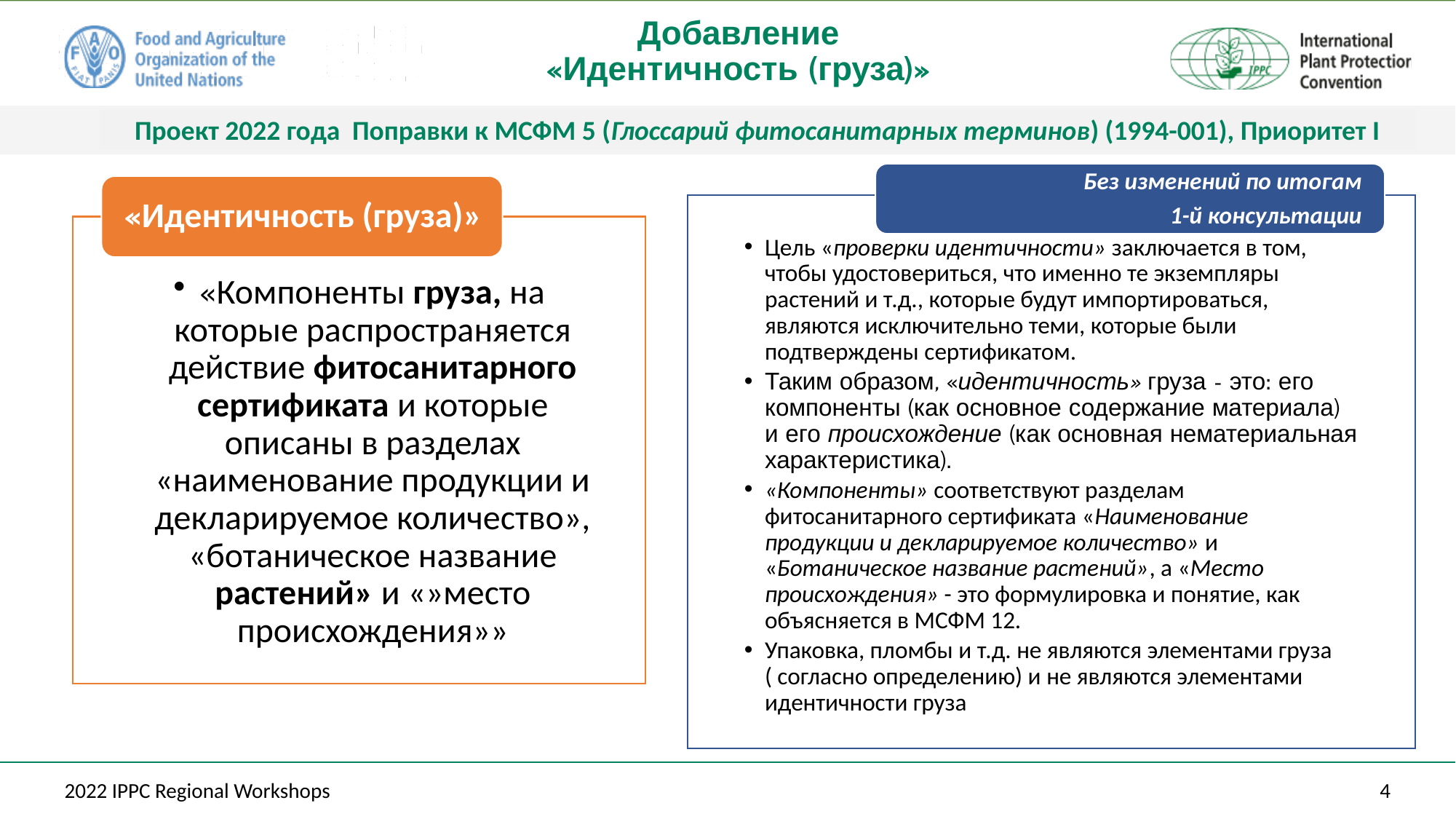

# Добавление «Идентичность (груза)»
Проект 2022 года  Поправки к МСФМ 5 (Глоссарий фитосанитарных терминов) (1994-001), Приоритет I
«Компоненты груза, на которые распространяется действие фитосанитарного сертификата и которые описаны в разделах «наименование продукции и декларируемое количество», «ботаническое название растений» и «»место происхождения»»
«Идентичность (груза)»
Цель «проверки идентичности» заключается в том, чтобы удостовериться, что именно те экземпляры растений и т.д., которые будут импортироваться, являются исключительно теми, которые были подтверждены сертификатом.
Таким образом, «идентичность» груза - это: его компоненты (как основное содержание материала) и его происхождение (как основная нематериальная характеристика).
«Компоненты» соответствуют разделам фитосанитарного сертификата «Наименование продукции и декларируемое количество» и «Ботаническое название растений», а «Место происхождения» - это формулировка и понятие, как объясняется в МСФМ 12.
Упаковка, пломбы и т.д. не являются элементами груза ( согласно определению) и не являются элементами идентичности груза
Без изменений по итогам
 1-й консультации